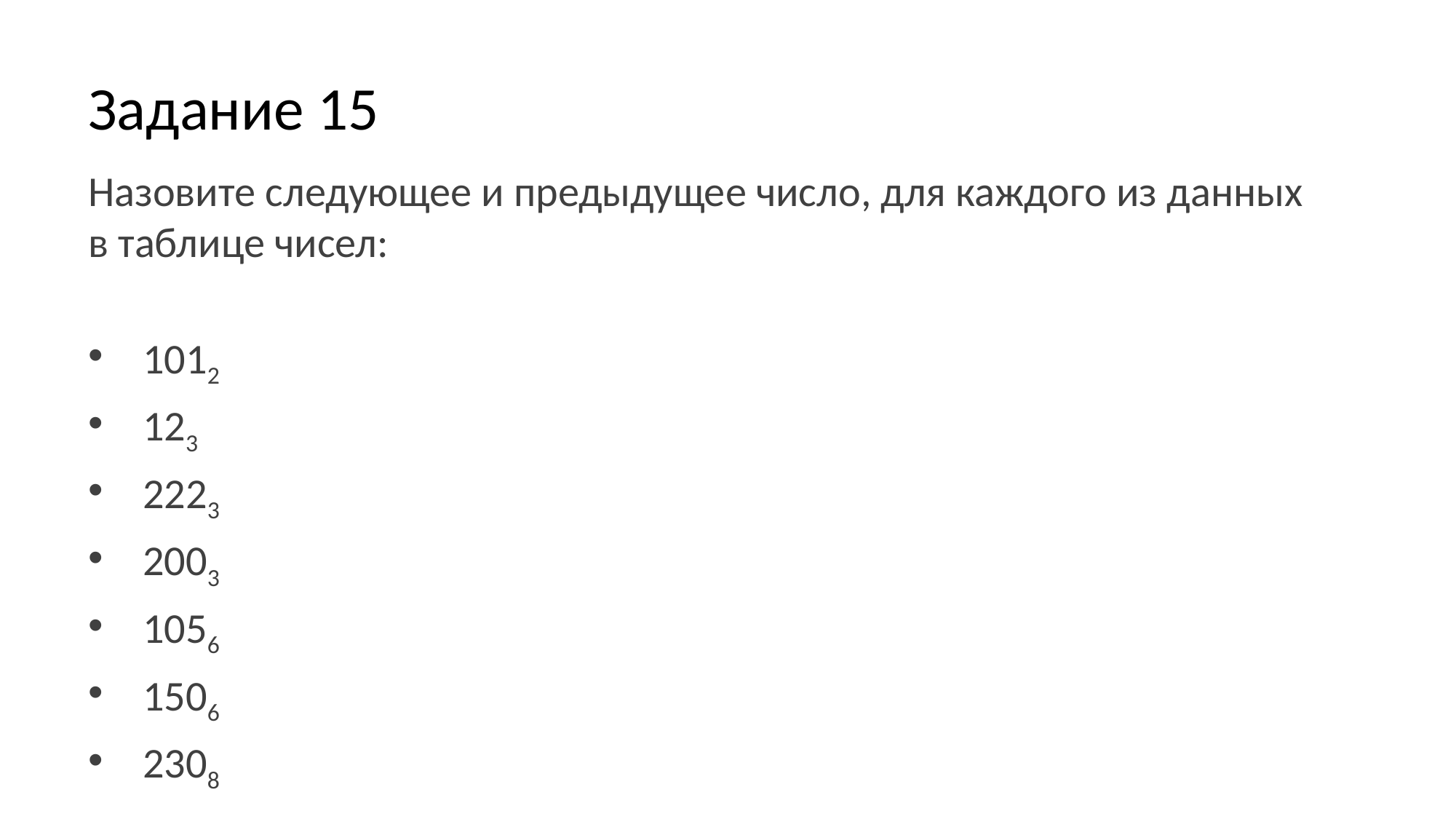

# Задание 15
Назовите следующее и предыдущее число, для каждого из данных в таблице чисел:
1012
123
2223
2003
1056
1506
2308